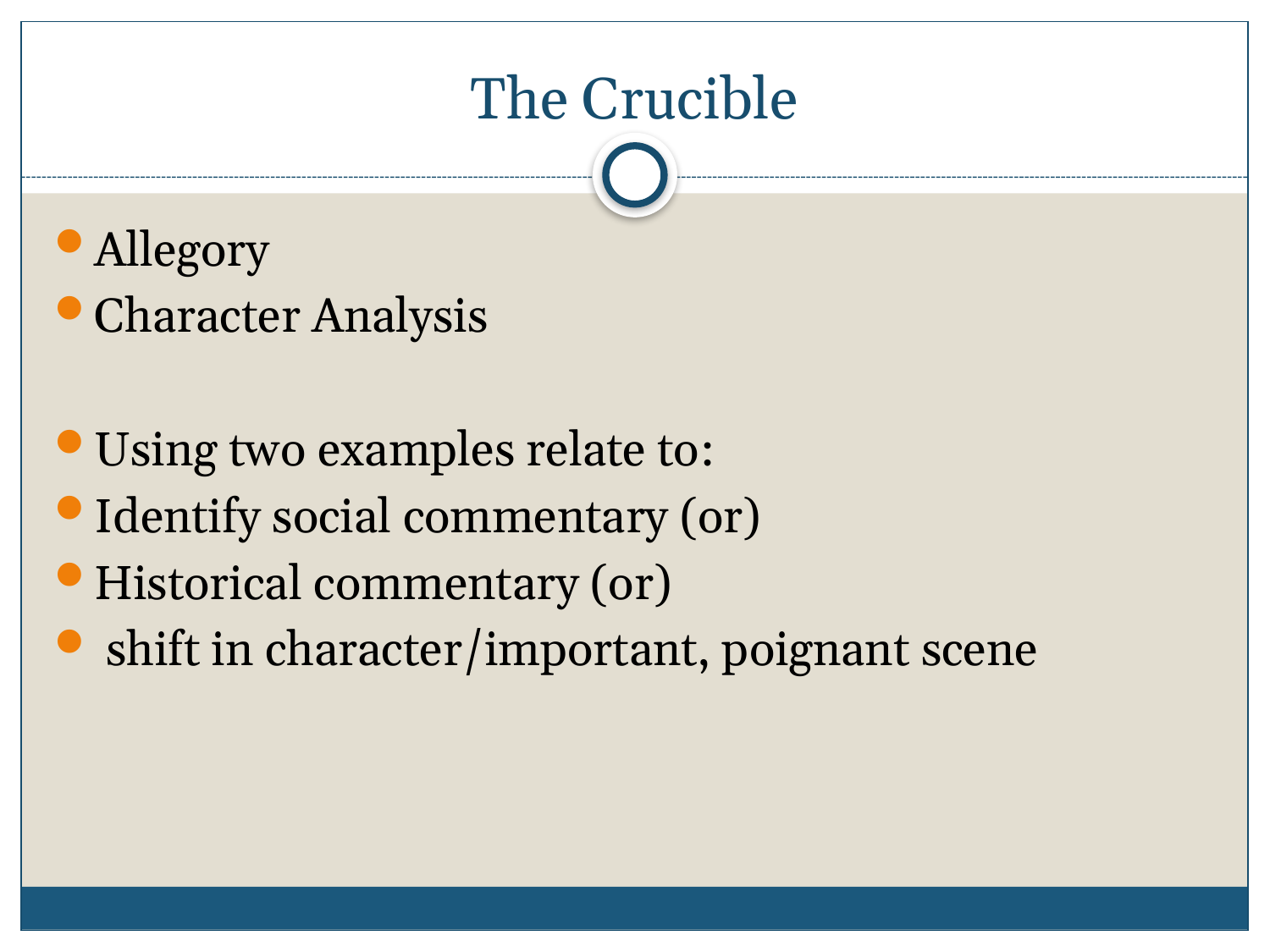

# The Crucible
Allegory
Character Analysis

Using two examples relate to:
Identify social commentary (or)
Historical commentary (or)
 shift in character/important, poignant scene